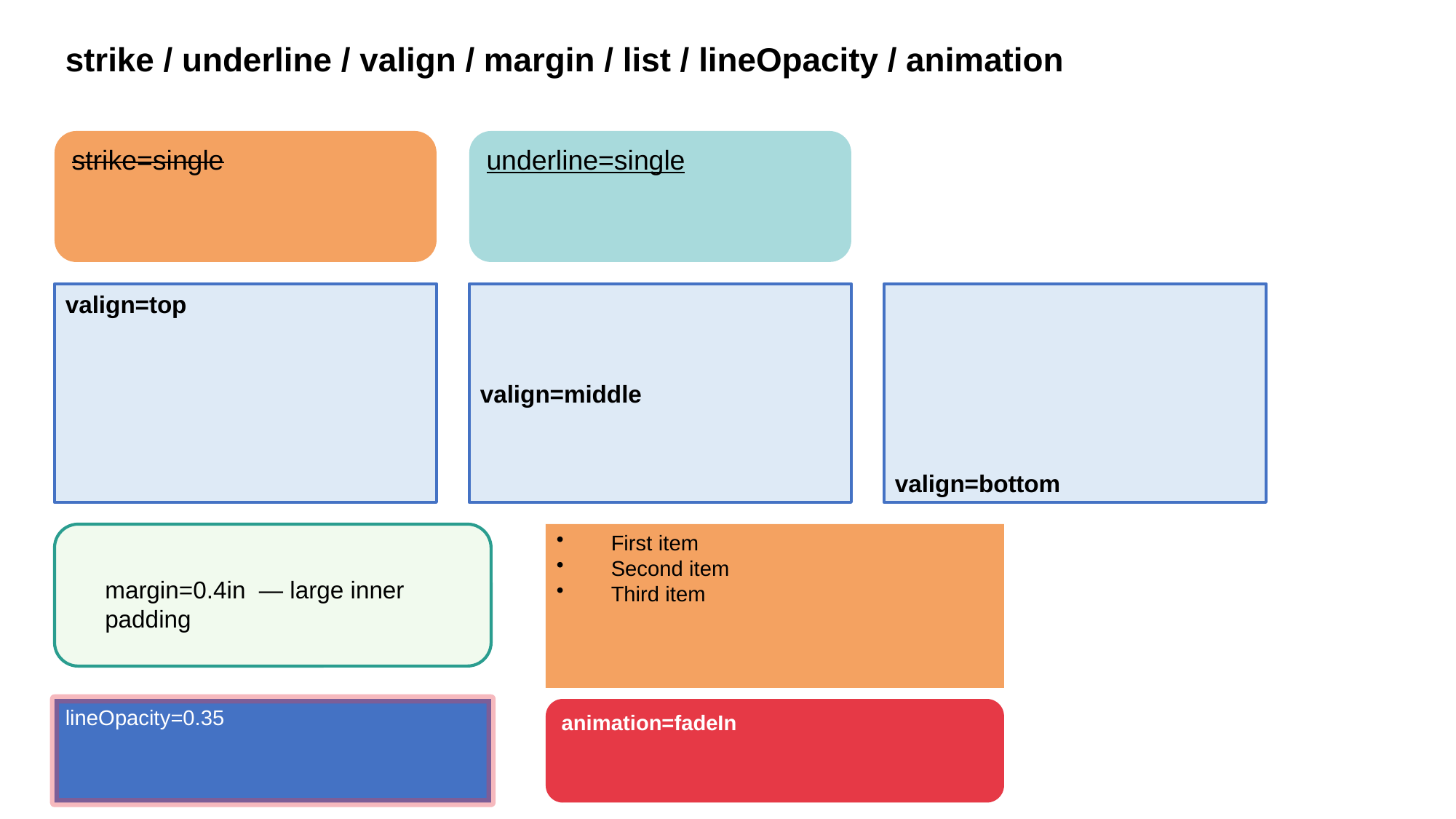

strike / underline / valign / margin / list / lineOpacity / animation
strike=single
underline=single
valign=top
valign=middle
valign=bottom
margin=0.4in  — large inner padding
First item
Second item
Third item
lineOpacity=0.35
animation=fadeIn